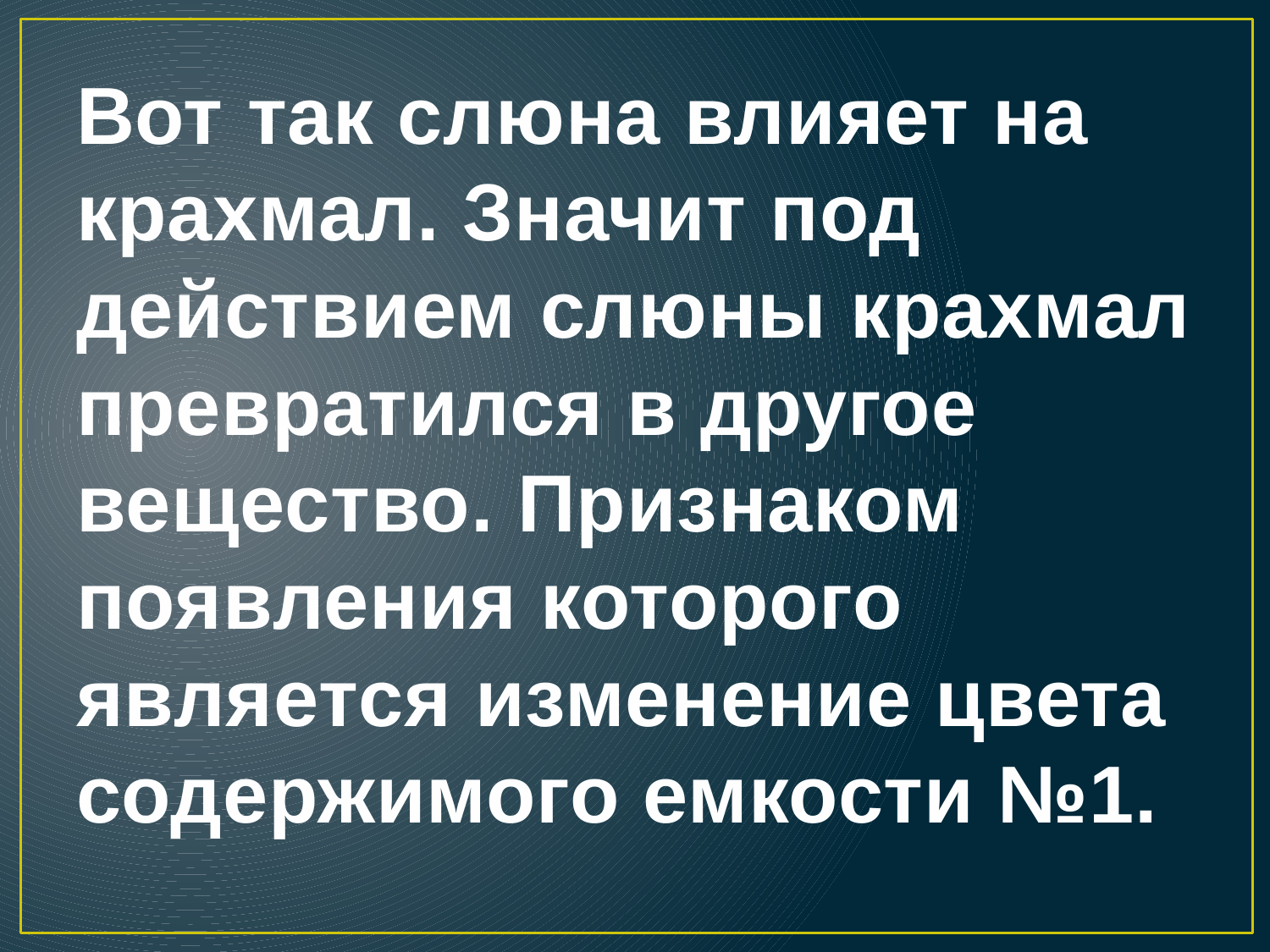

# Вот так слюна влияет на крахмал. Значит под действием слюны крахмал превратился в другое вещество. Признаком появления которого является изменение цвета содержимого емкости №1.